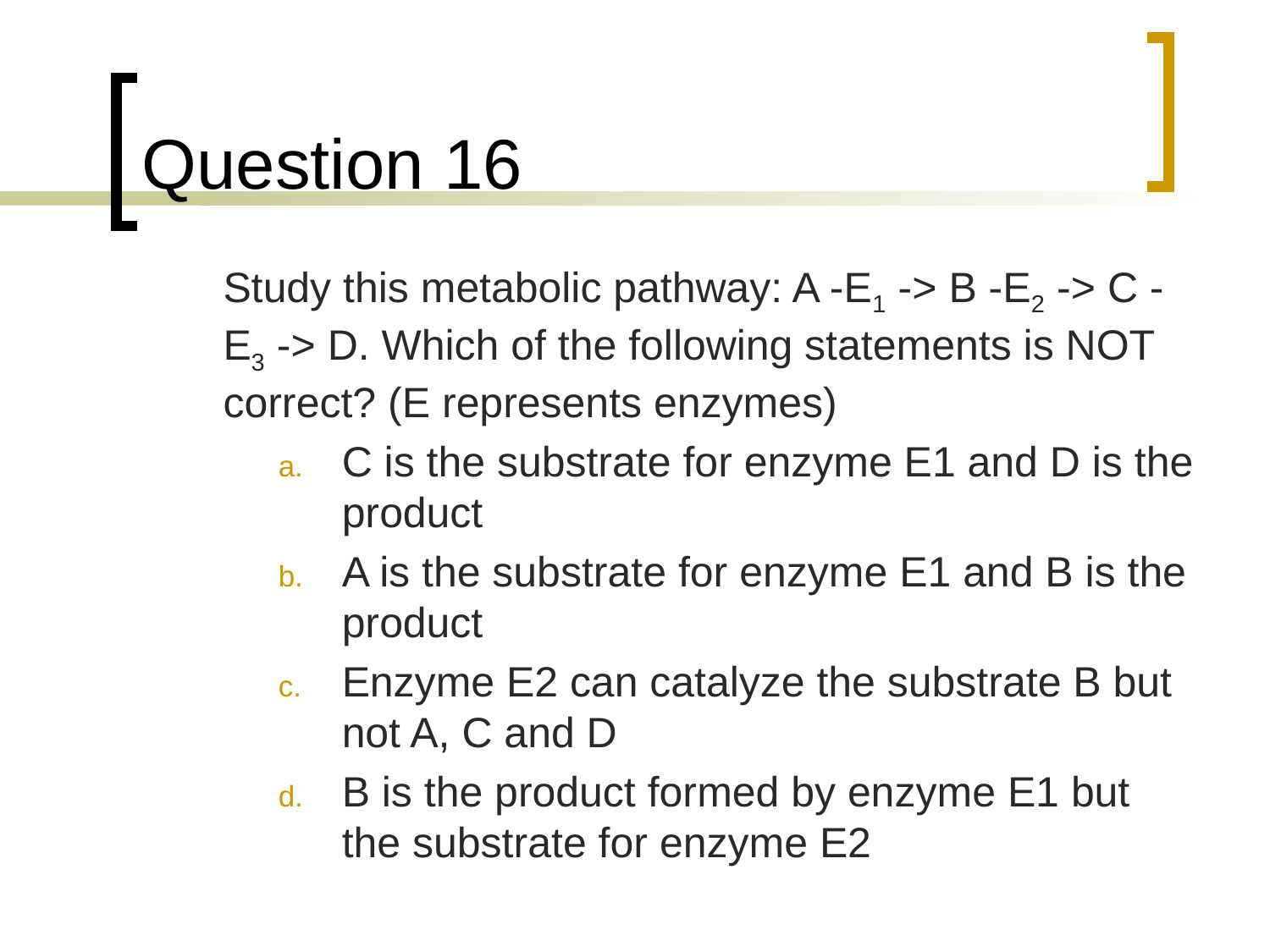

# Question 16
	Study this metabolic pathway: A -E1 -> B -E2 -> C -E3 -> D. Which of the following statements is NOT correct? (E represents enzymes)
C is the substrate for enzyme E1 and D is the product
A is the substrate for enzyme E1 and B is the product
Enzyme E2 can catalyze the substrate B but not A, C and D
B is the product formed by enzyme E1 but the substrate for enzyme E2